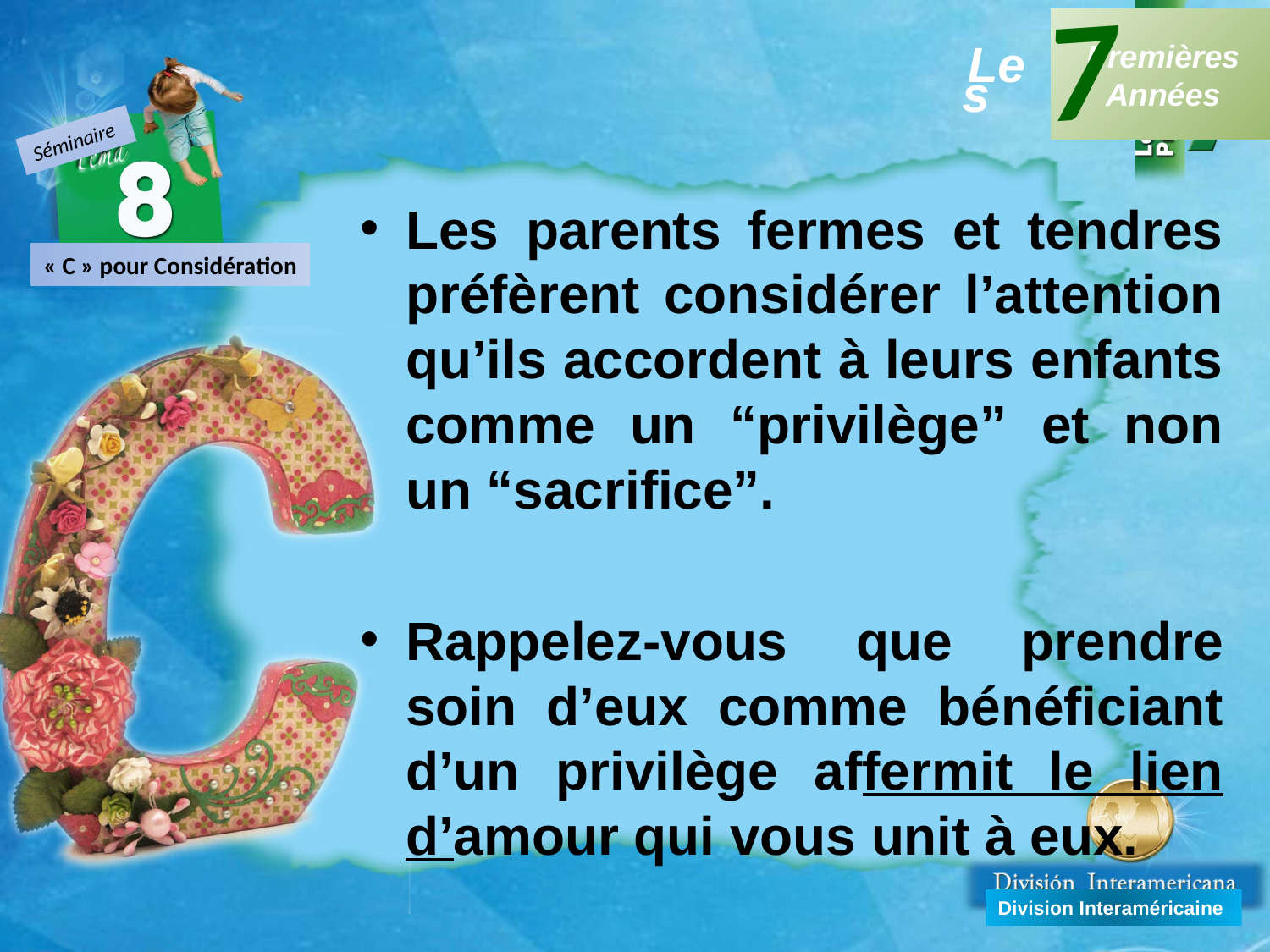

7
Premières
Années
Les
Séminaire
Les parents fermes et tendres préfèrent considérer l’attention qu’ils accordent à leurs enfants comme un “privilège” et non un “sacrifice”.

Rappelez-vous que prendre soin d’eux comme bénéficiant d’un privilège affermit le lien d’amour qui vous unit à eux.

« C » pour Considération
Division Interaméricaine